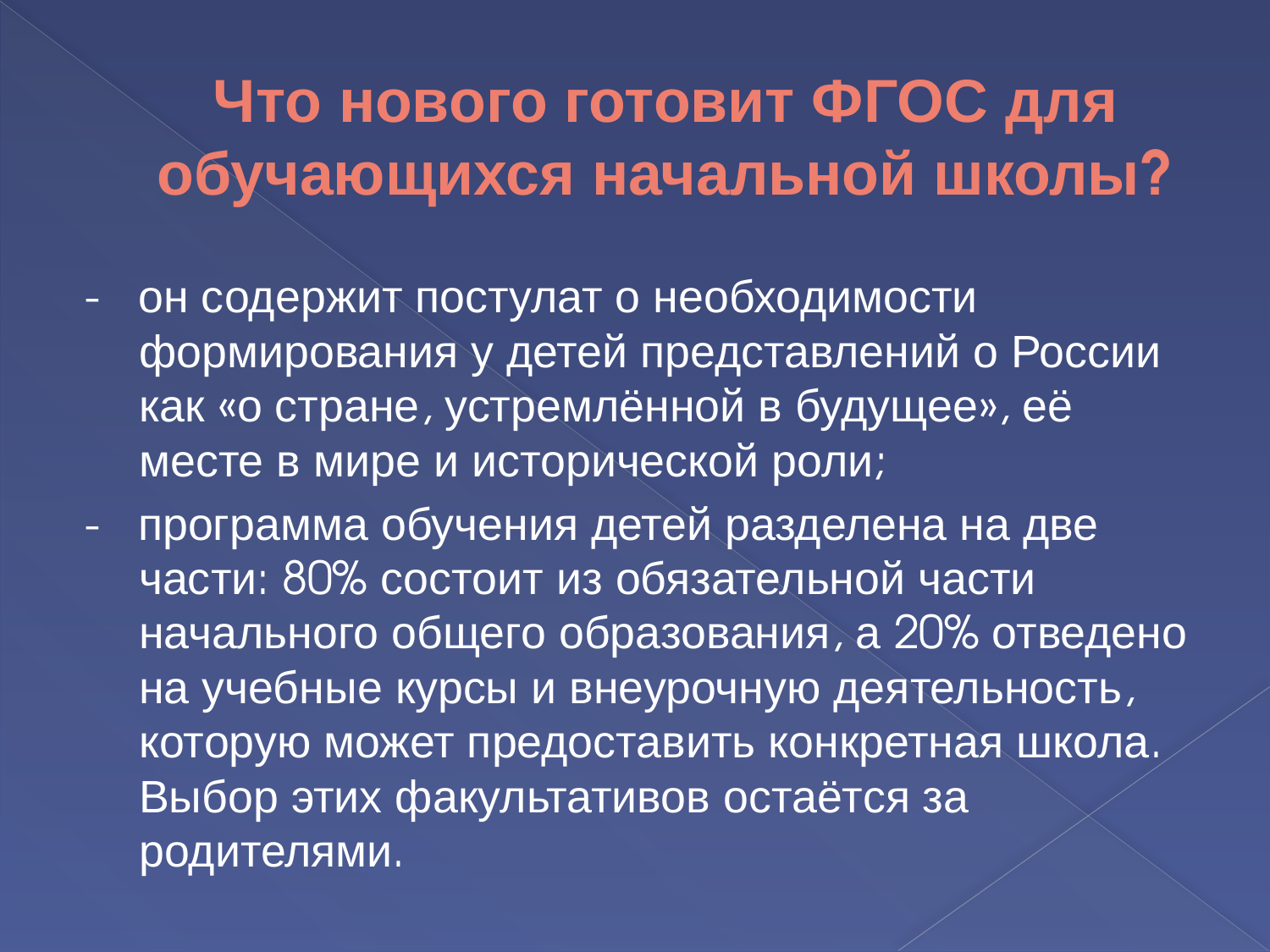

# Что нового готовит ФГОС для обучающихся начальной школы?
-   он содержит постулат о необходимости формирования у детей представлений о России как «о стране, устремлённой в будущее», её месте в мире и исторической роли;
-   программа обучения детей разделена на две части: 80% состоит из обязательной части начального общего образования, а 20% отведено на учебные курсы и внеурочную деятельность, которую может предоставить конкретная школа. Выбор этих факультативов остаётся за родителями.